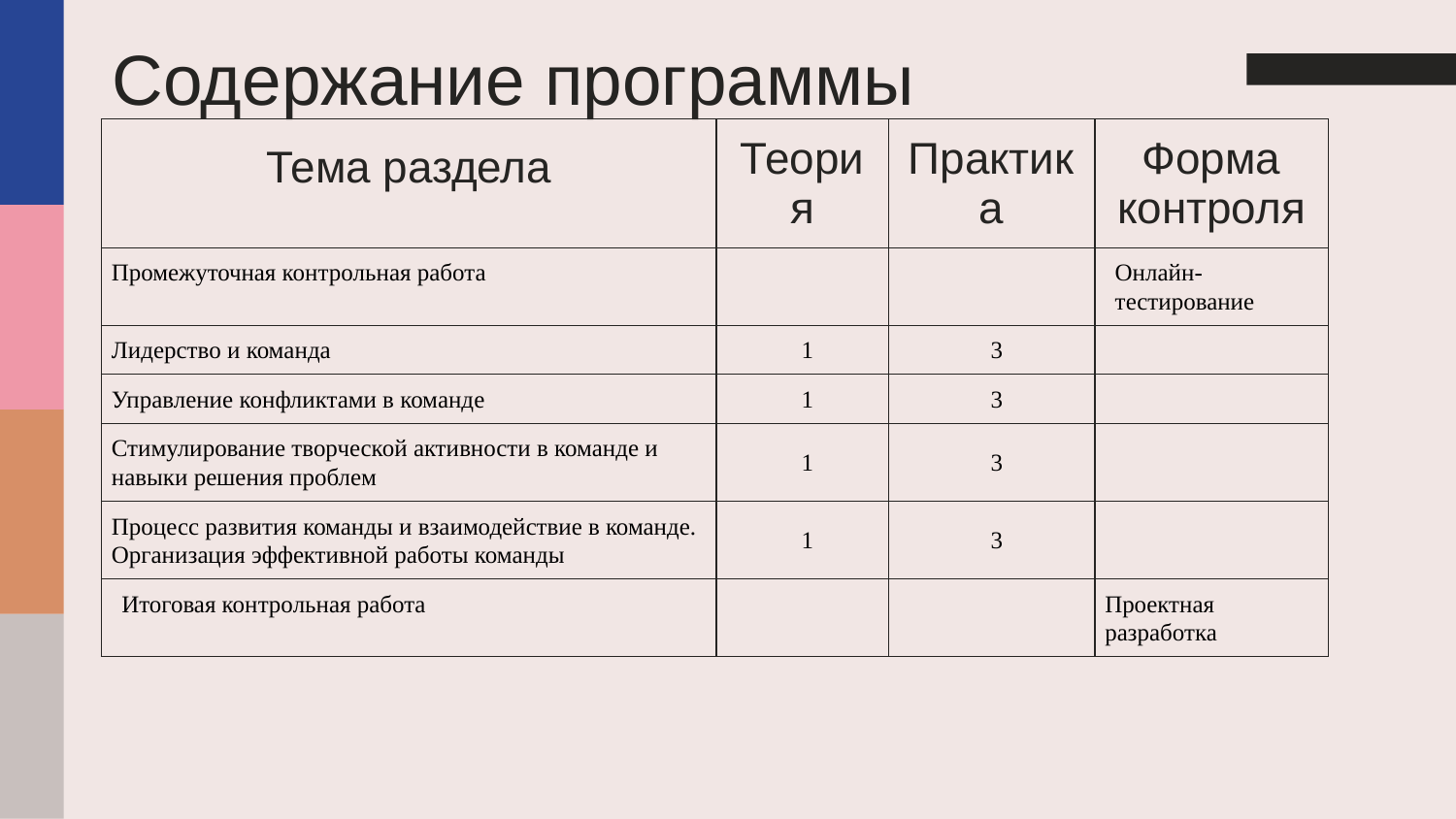

# Содержание программы
| Тема раздела | Теория | Практика | Форма контроля |
| --- | --- | --- | --- |
| Промежуточная контрольная работа |  |  | Онлайн-тестирование |
| Лидерство и команда | 1 | 3 |  |
| Управление конфликтами в команде | 1 | 3 |  |
| Стимулирование творческой активности в команде и навыки решения проблем | 1 | 3 |  |
| Процесс развития команды и взаимодействие в команде. Организация эффективной работы команды | 1 | 3 |  |
| Итоговая контрольная работа |  |  | Проектная разработка |